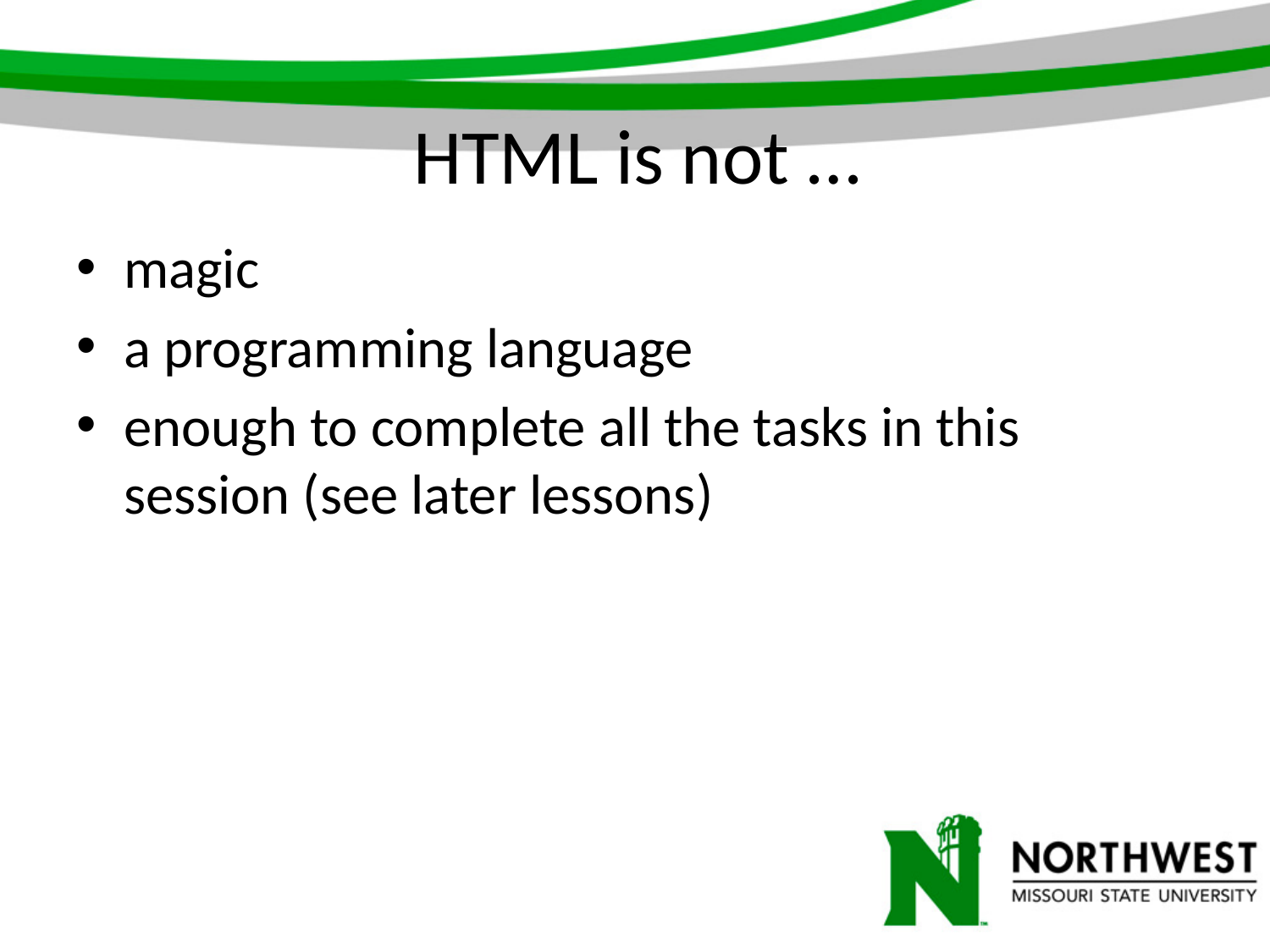

# HTML is not …
magic
a programming language
enough to complete all the tasks in this session (see later lessons)